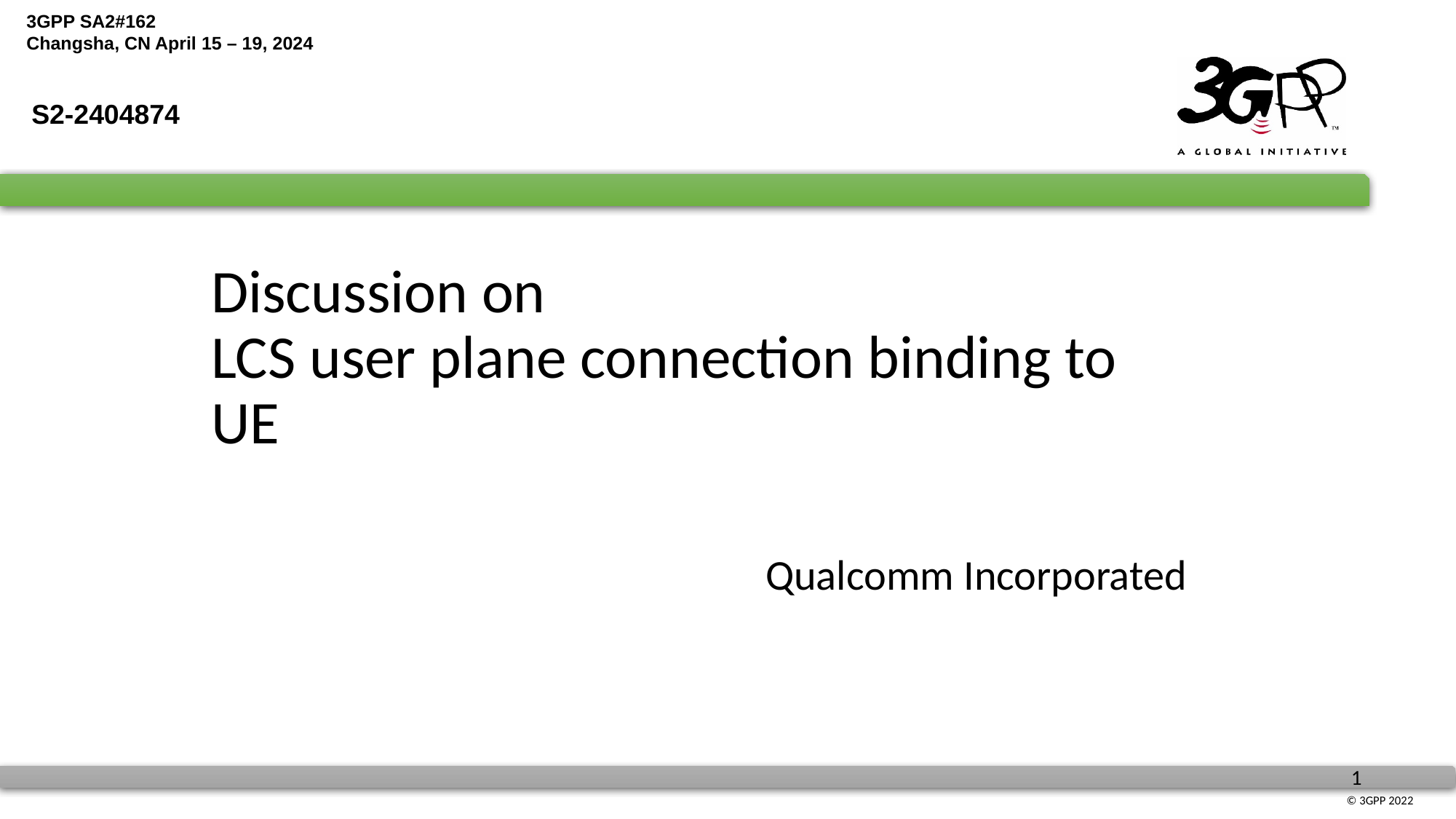

S2-2404874
# Discussion on LCS user plane connection binding to UE
Qualcomm Incorporated